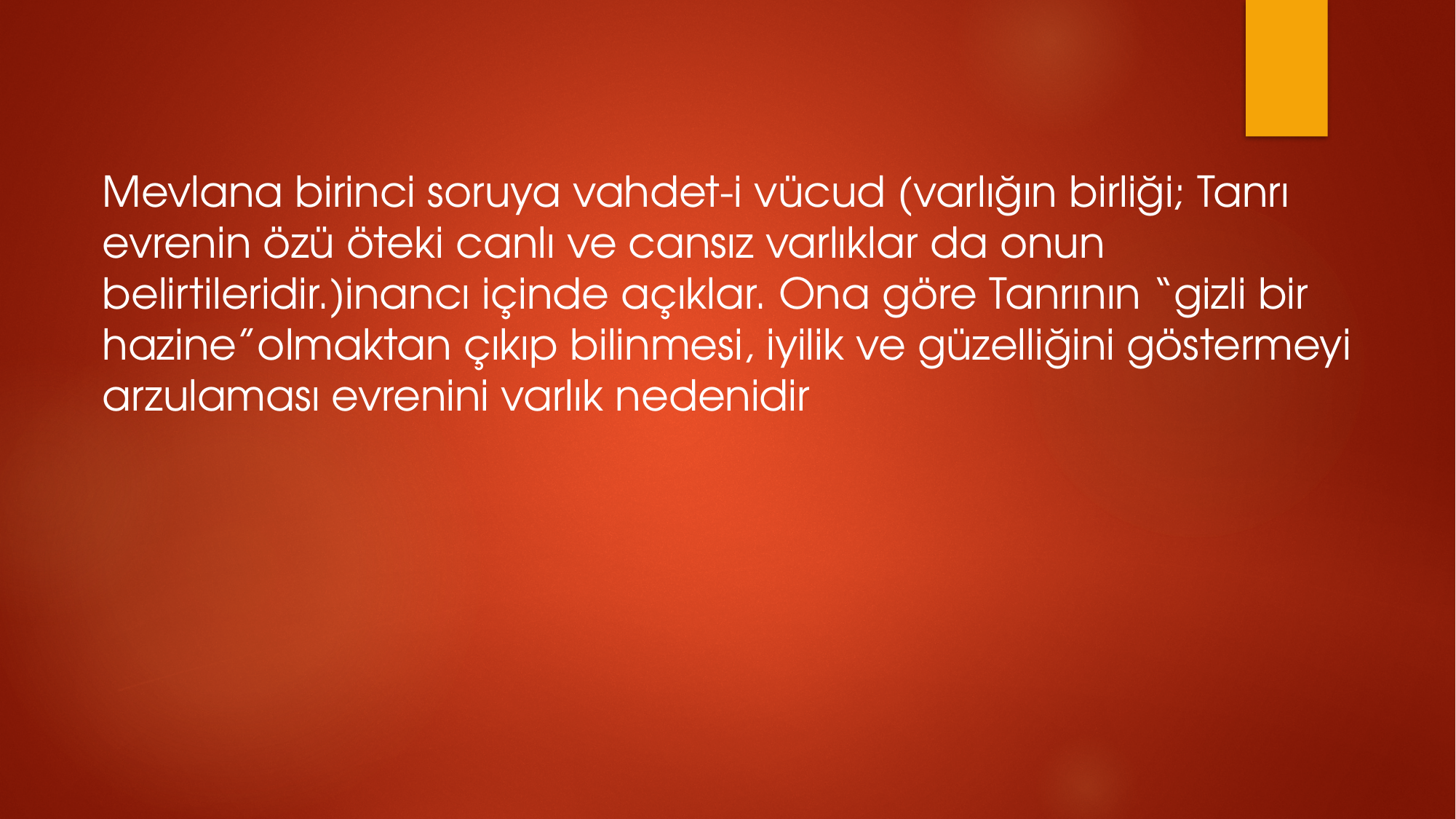

Mevlana birinci soruya vahdet-i vücud (varlığın birliği; Tanrı evrenin özü öteki canlı ve cansız varlıklar da onun belirtileridir.)inancı içinde açıklar. Ona göre Tanrının “gizli bir hazine”olmaktan çıkıp bilinmesi, iyilik ve güzelliğini göstermeyi arzulaması evrenini varlık nedenidir